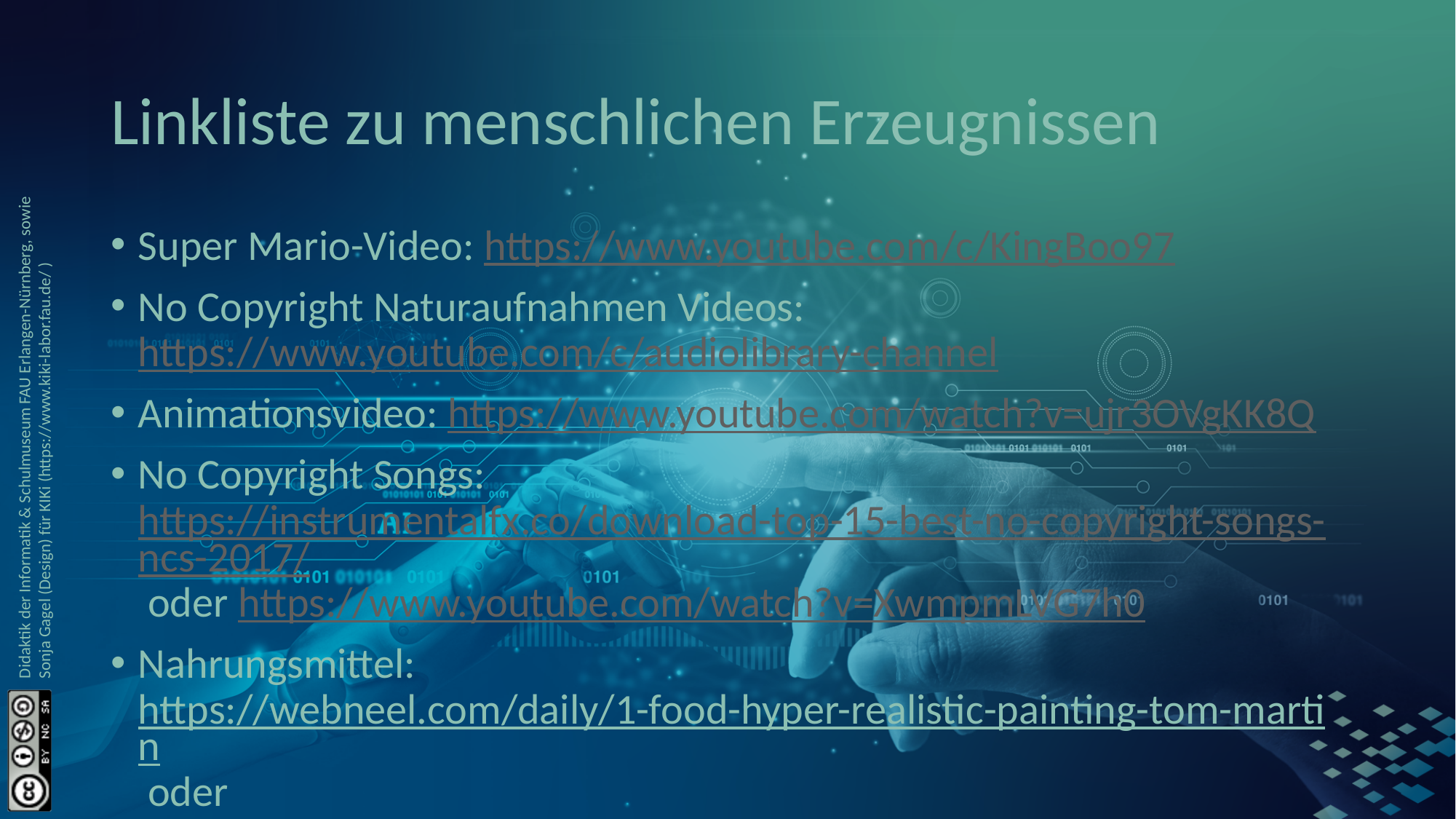

# Linkliste zu menschlichen Erzeugnissen
Super Mario-Video: https://www.youtube.com/c/KingBoo97
No Copyright Naturaufnahmen Videos: https://www.youtube.com/c/audiolibrary-channel
Animationsvideo: https://www.youtube.com/watch?v=ujr3OVgKK8Q
No Copyright Songs: https://instrumentalfx.co/download-top-15-best-no-copyright-songs-ncs-2017/ oder https://www.youtube.com/watch?v=XwmpmLVG7h0
Nahrungsmittel: https://webneel.com/daily/1-food-hyper-realistic-painting-tom-martin oder http://wallpapersdsc.net/wp-content/uploads/2016/09/Junk-Food-Pictures.jpg oder pxhere.com/de/  (Creative Commons)